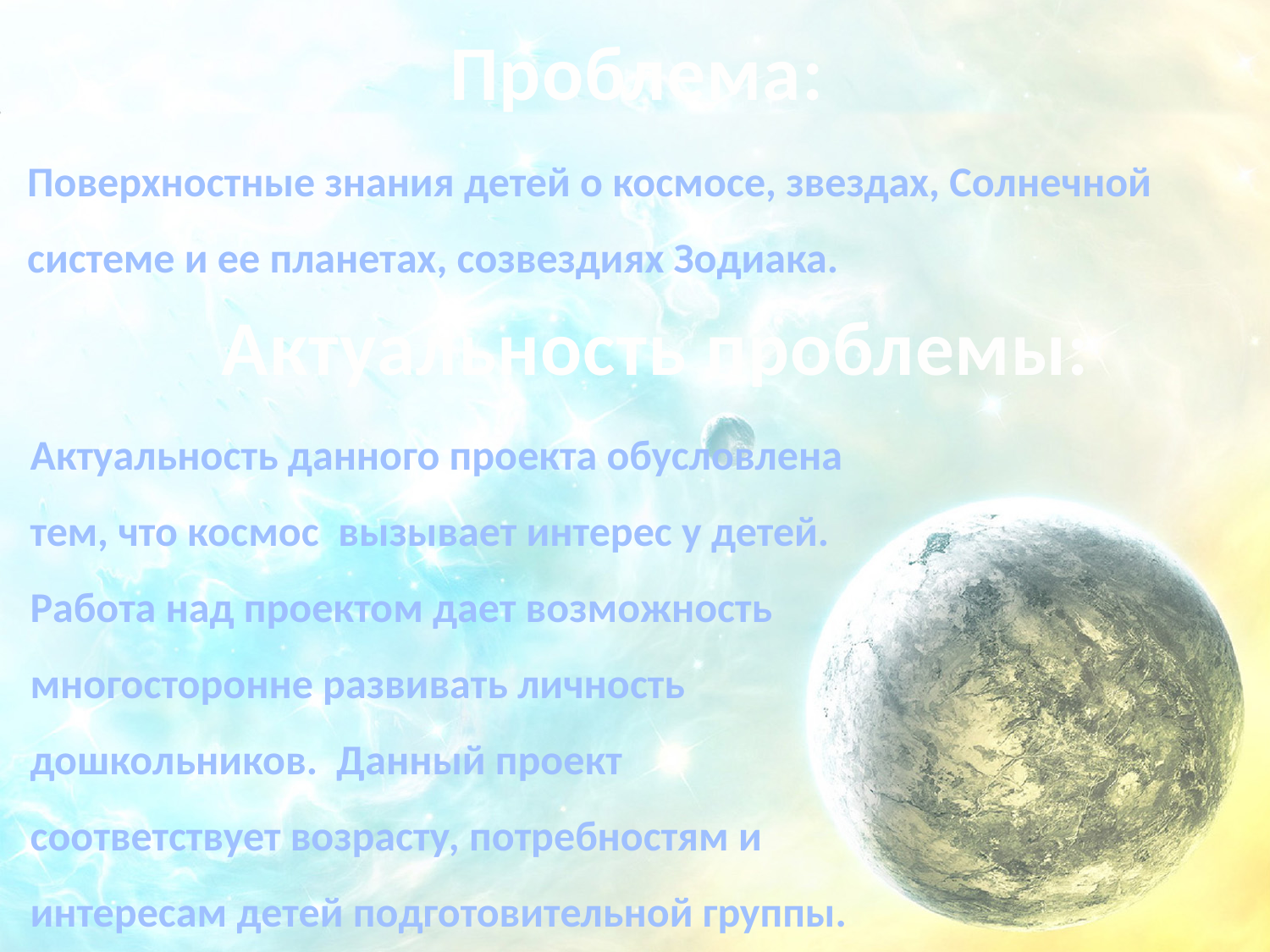

Проблема:
Поверхностные знания детей о космосе, звездах, Солнечной системе и ее планетах, созвездиях Зодиака.
Актуальность проблемы:
Актуальность данного проекта обусловлена тем, что космос  вызывает интерес у детей. Работа над проектом дает возможность многосторонне развивать личность дошкольников.  Данный проект соответствует возрасту, потребностям и интересам детей подготовительной группы.